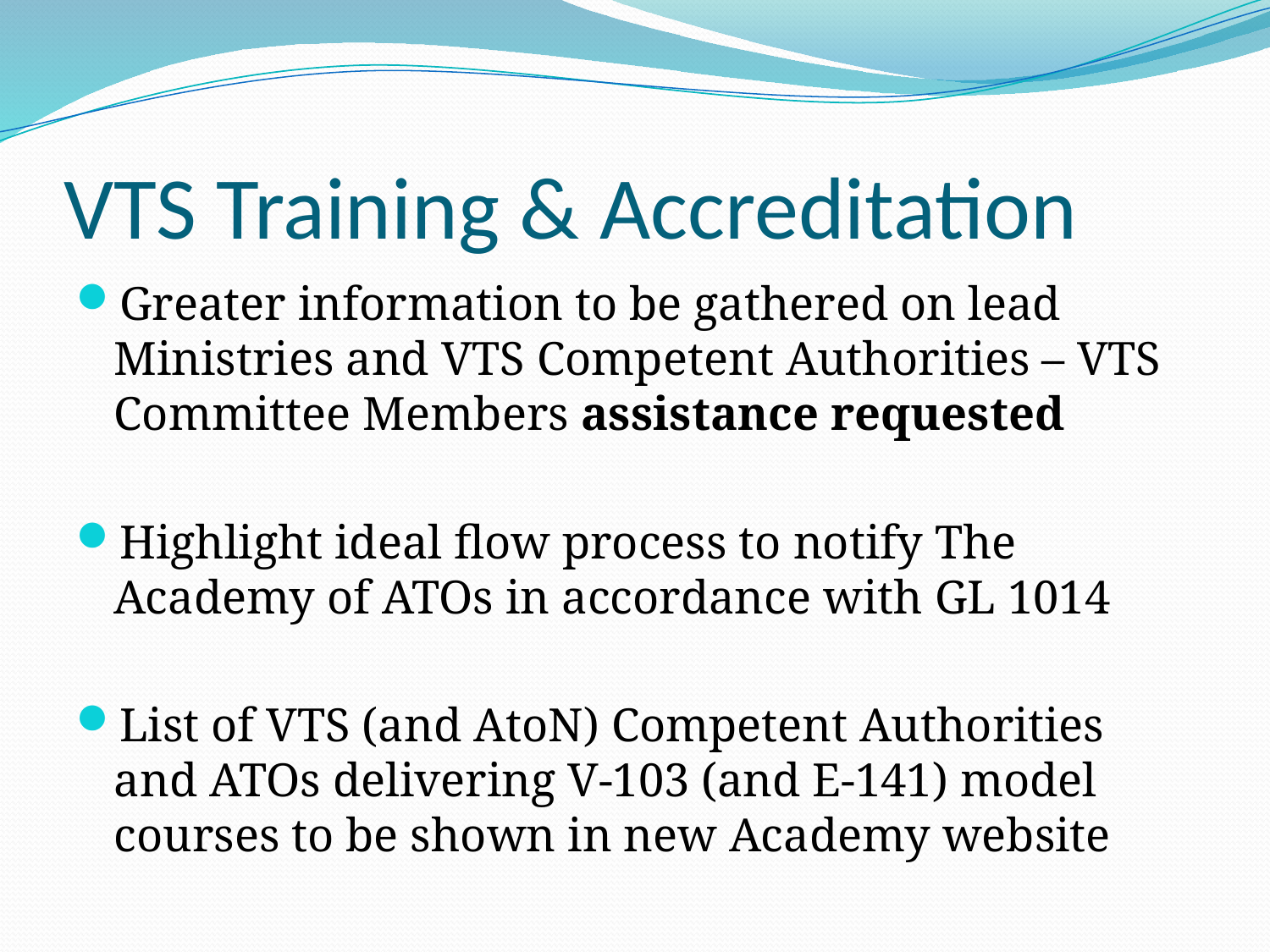

# VTS Training & Accreditation
Greater information to be gathered on lead Ministries and VTS Competent Authorities – VTS Committee Members assistance requested

Highlight ideal flow process to notify The Academy of ATOs in accordance with GL 1014

List of VTS (and AtoN) Competent Authorities and ATOs delivering V-103 (and E-141) model courses to be shown in new Academy website